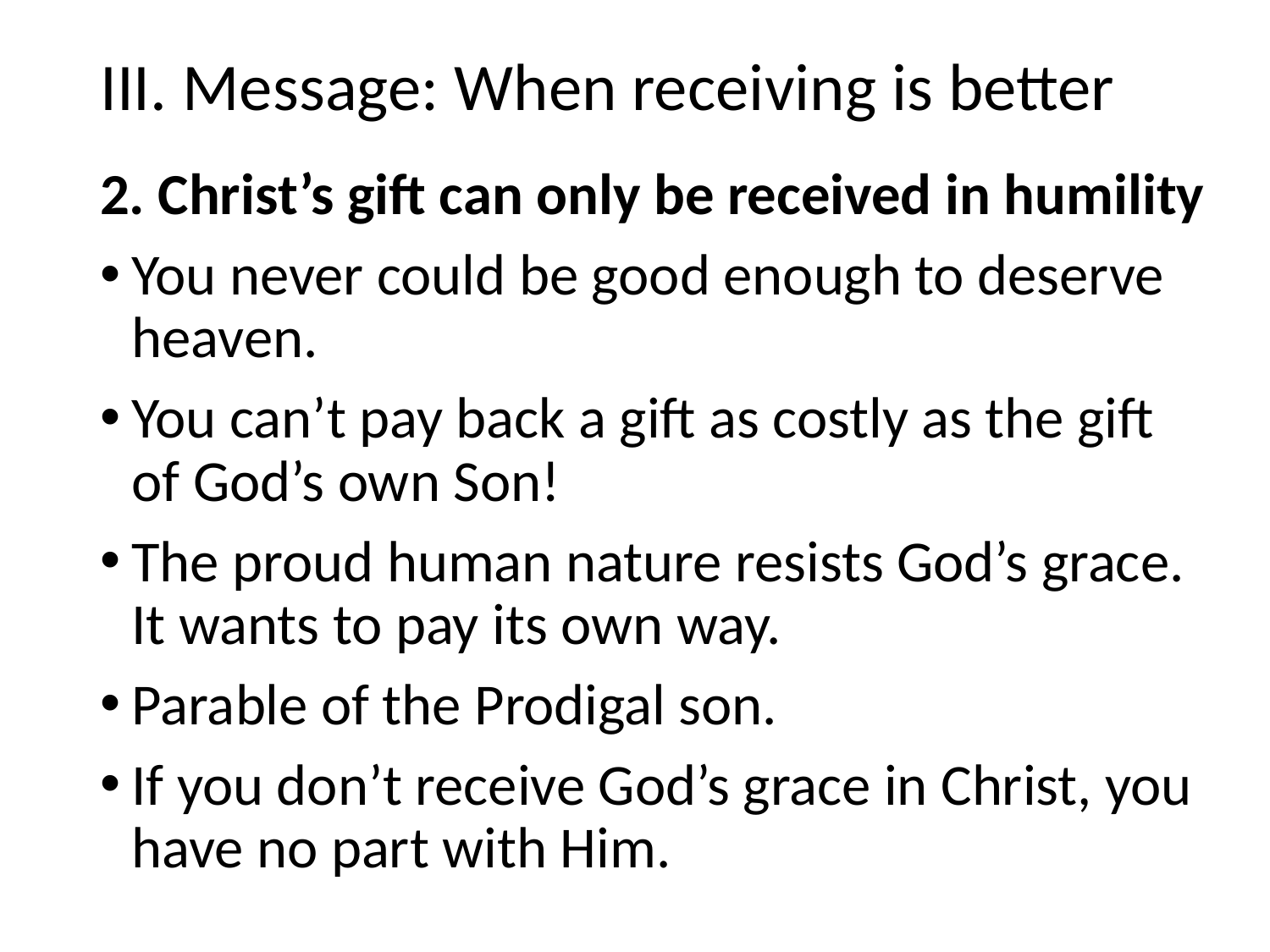

# III. Message: When receiving is better
2. Christ’s gift can only be received in humility
You never could be good enough to deserve heaven.
You can’t pay back a gift as costly as the gift of God’s own Son!
The proud human nature resists God’s grace. It wants to pay its own way.
Parable of the Prodigal son.
If you don’t receive God’s grace in Christ, you have no part with Him.